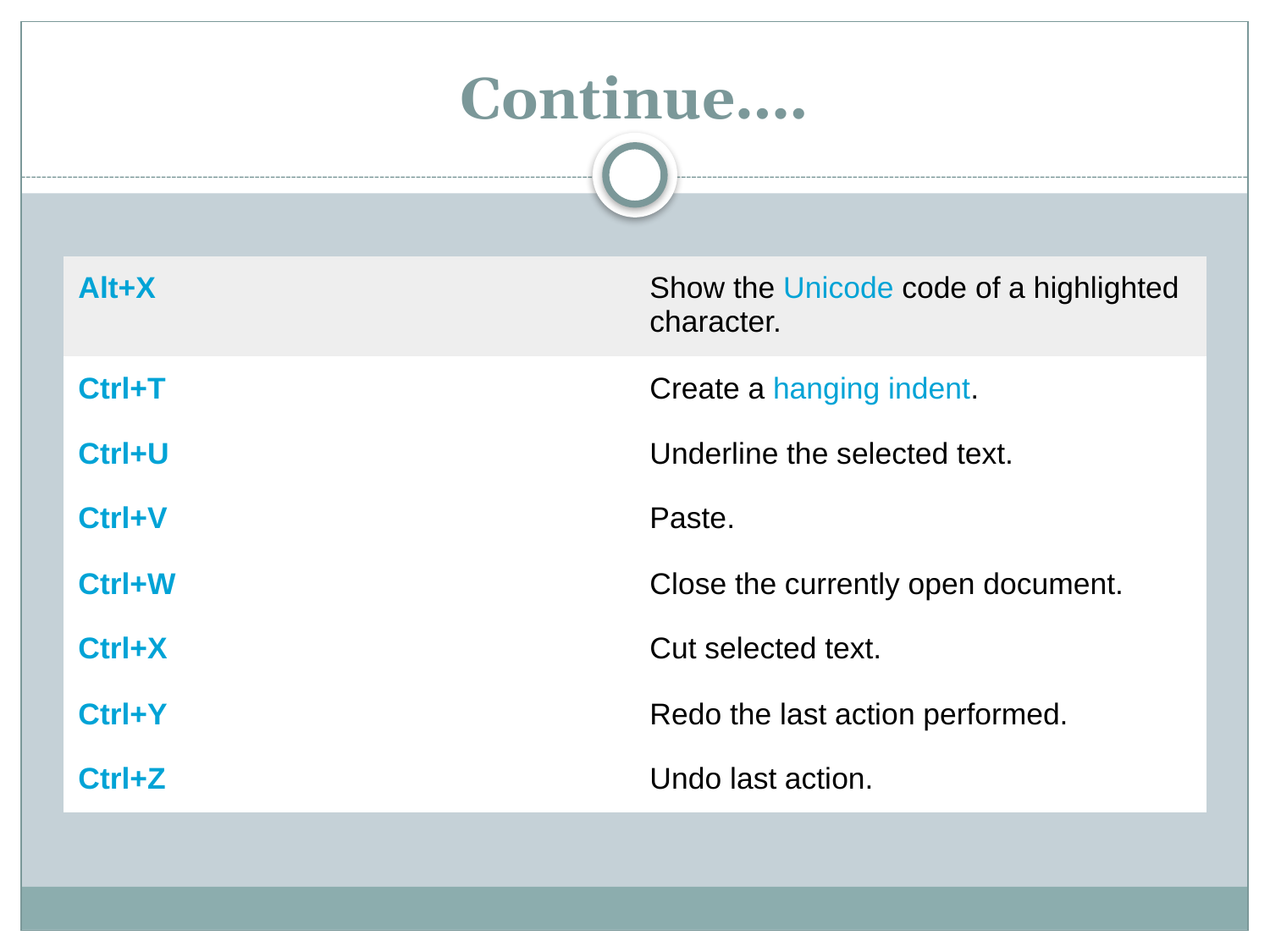

# Continue….
| Alt+X | Show the Unicode code of a highlighted character. |
| --- | --- |
| Ctrl+T | Create a hanging indent. |
| Ctrl+U | Underline the selected text. |
| Ctrl+V | Paste. |
| Ctrl+W | Close the currently open document. |
| Ctrl+X | Cut selected text. |
| Ctrl+Y | Redo the last action performed. |
| Ctrl+Z | Undo last action. |